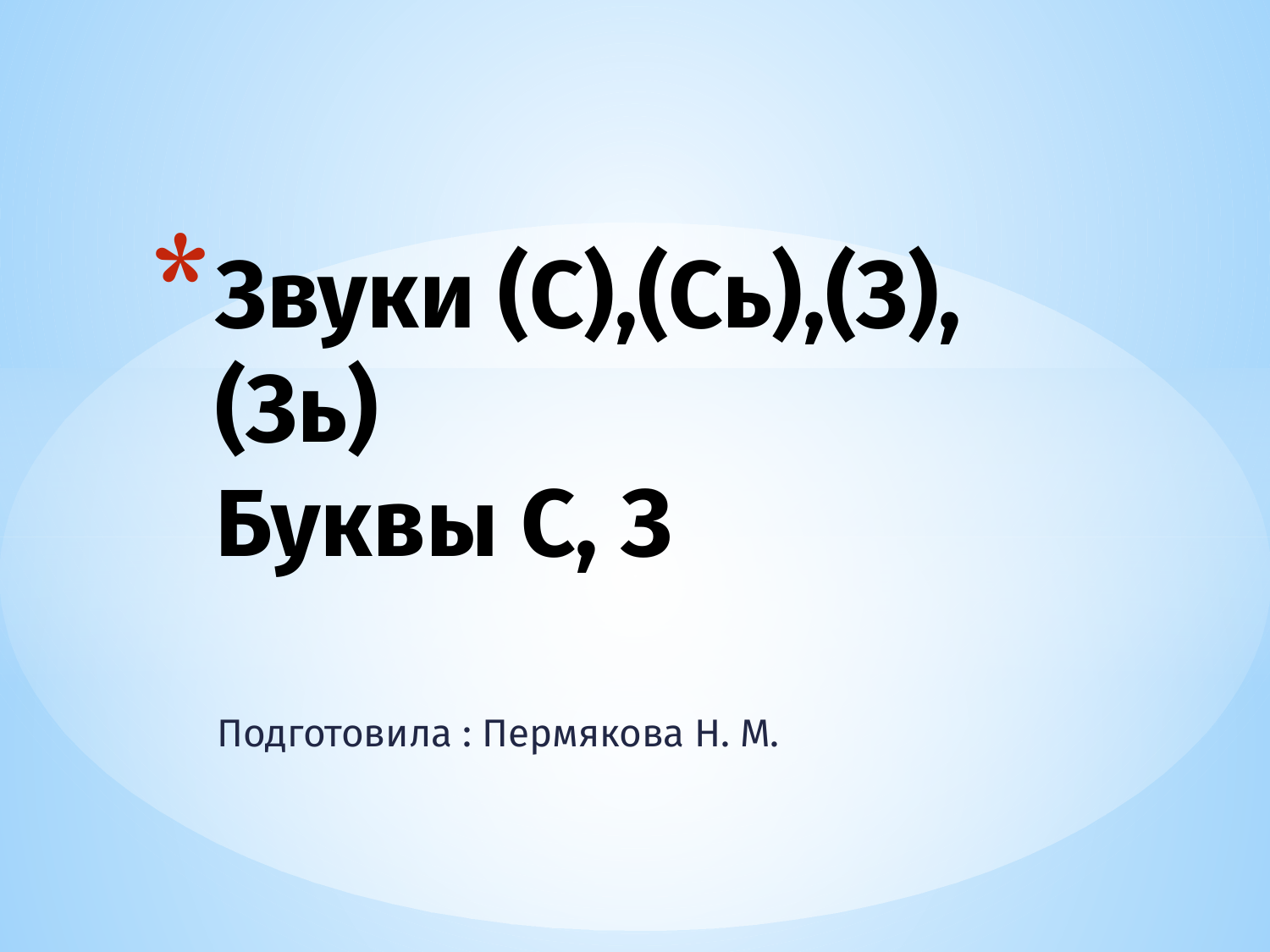

# Звуки (С),(Сь),(З),(Зь) Буквы С, З
Подготовила : Пермякова Н. М.